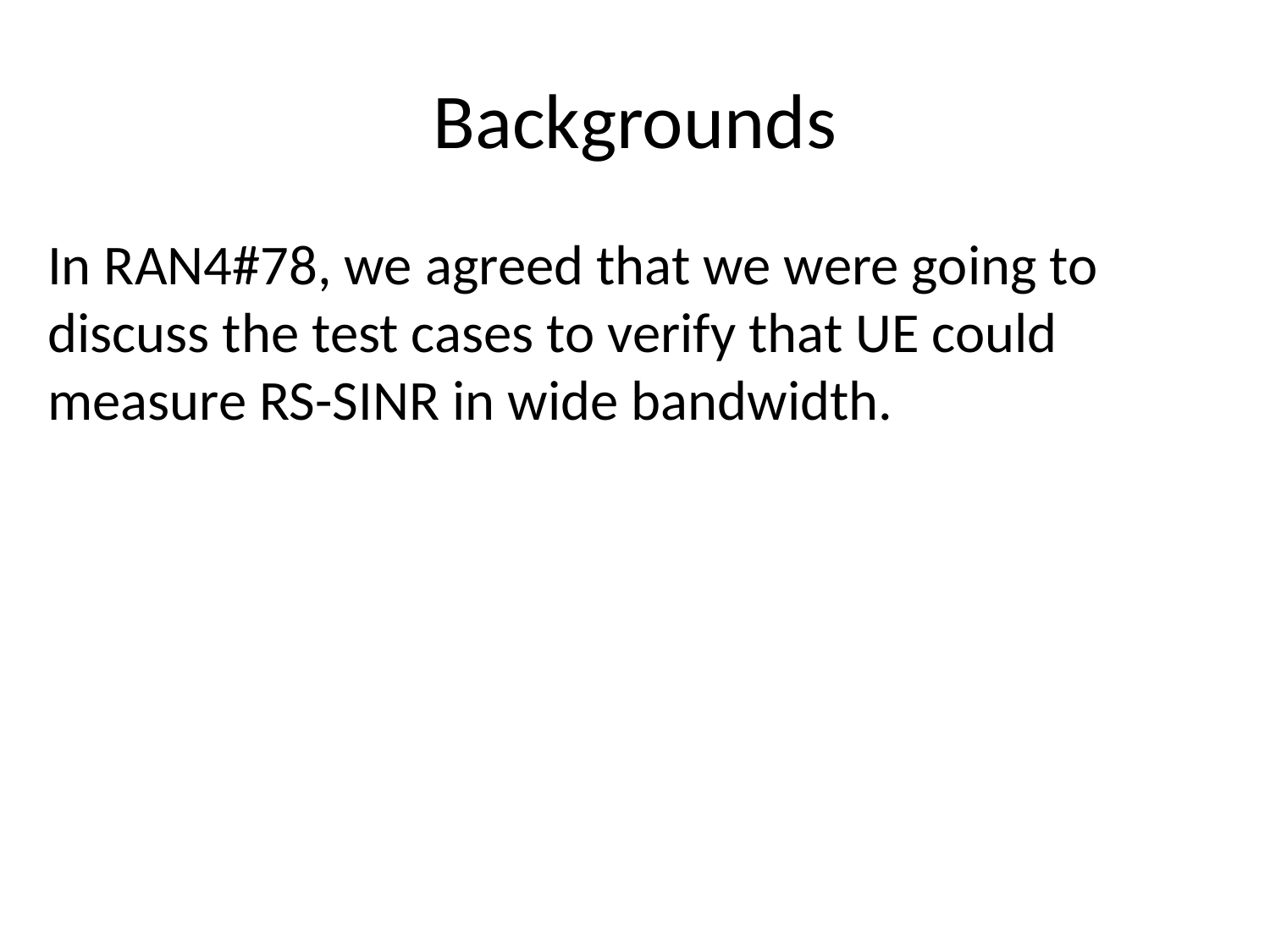

# Backgrounds
In RAN4#78, we agreed that we were going to discuss the test cases to verify that UE could measure RS-SINR in wide bandwidth.